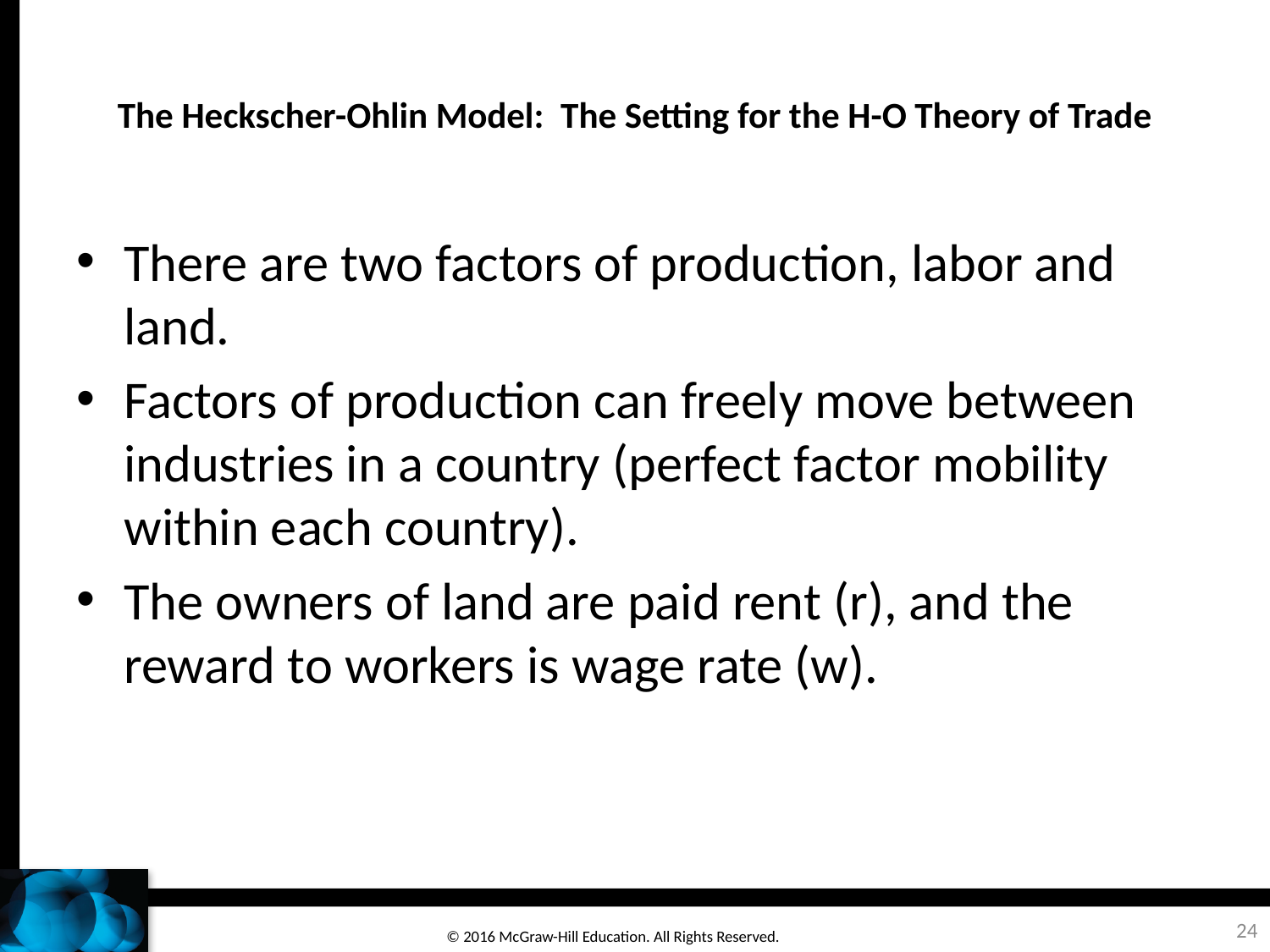

# The Heckscher-Ohlin Model:  The Setting for the H-O Theory of Trade
There are two factors of production, labor and land.
Factors of production can freely move between industries in a country (perfect factor mobility within each country).
The owners of land are paid rent (r), and the reward to workers is wage rate (w).
24
© 2016 McGraw-Hill Education. All Rights Reserved.